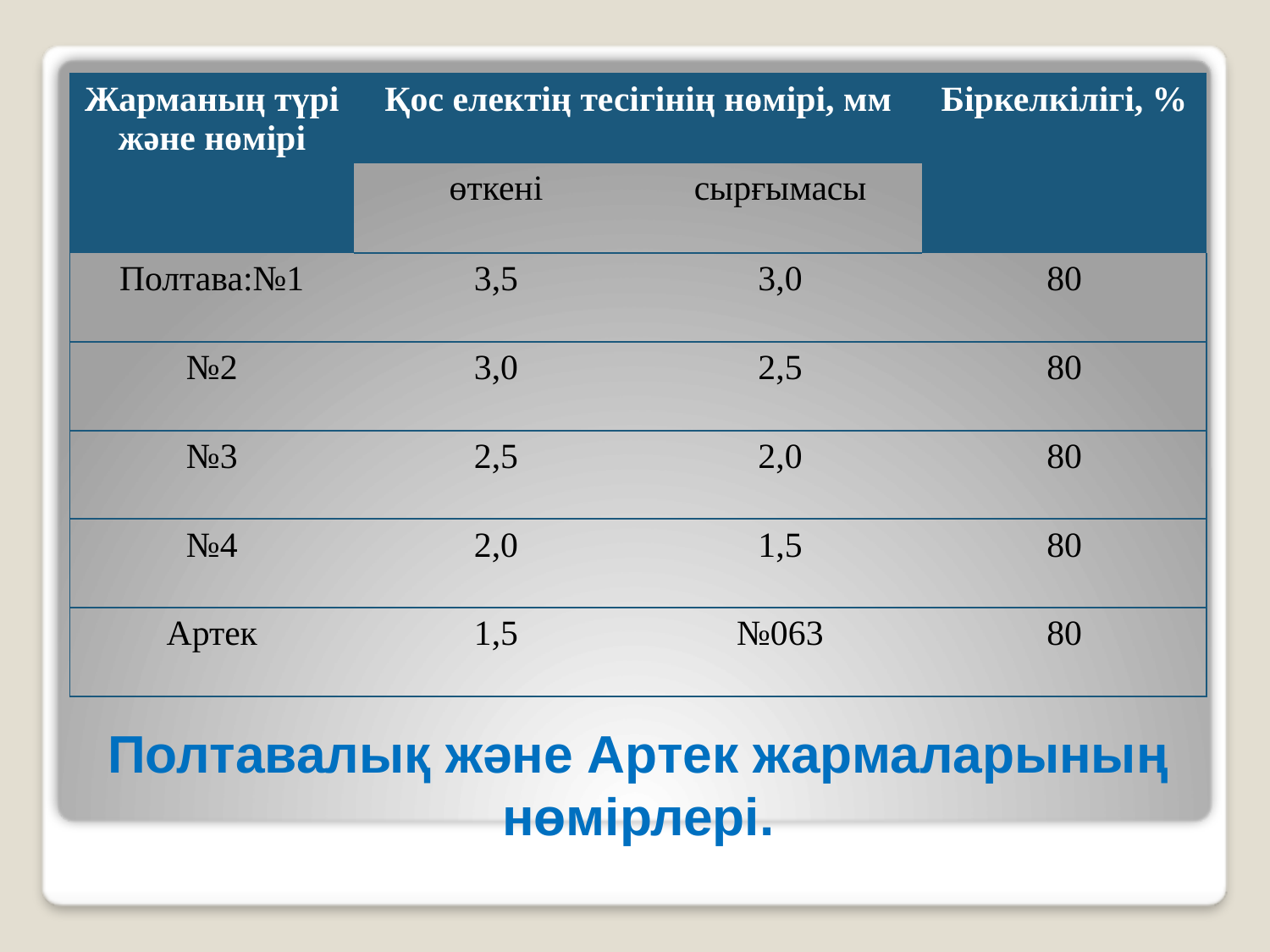

| Жарманың түрі және нөмірі | Қос електің тесігінің нөмірі, мм |  | Біркелкілігі, % |
| --- | --- | --- | --- |
|  | өткені | сырғымасы |  |
| Полтава:№1 | 3,5 | 3,0 | 80 |
| №2 | 3,0 | 2,5 | 80 |
| №3 | 2,5 | 2,0 | 80 |
| №4 | 2,0 | 1,5 | 80 |
| Артек | 1,5 | №063 | 80 |
# Полтавалық және Артек жармаларының нөмірлері.